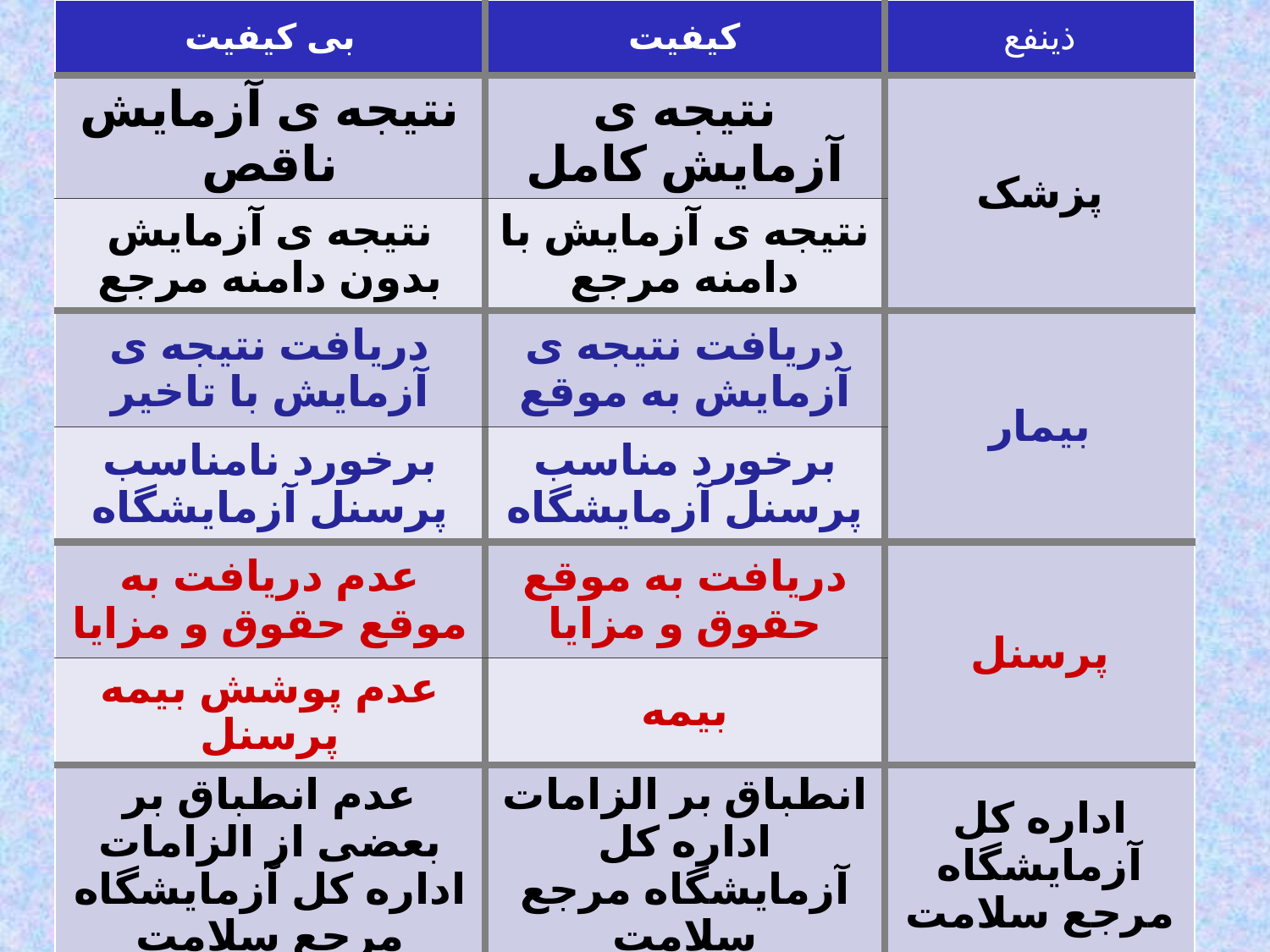

| بی کیفیت | کیفیت | ذینفع |
| --- | --- | --- |
| نتیجه ی آزمایش ناقص | نتیجه ی آزمایش کامل | پزشک |
| نتیجه ی آزمایش بدون دامنه مرجع | نتیجه ی آزمایش با دامنه مرجع |  |
| دریافت نتیجه ی آزمایش با تاخیر | دریافت نتیجه ی آزمایش به موقع | بیمار |
| برخورد نامناسب پرسنل آزمایشگاه | برخورد مناسب پرسنل آزمایشگاه |  |
| عدم دریافت به موقع حقوق و مزایا | دریافت به موقع حقوق و مزایا | پرسنل |
| عدم پوشش بیمه پرسنل | بیمه |  |
| عدم انطباق بر بعضی از الزامات اداره کل آزمایشگاه مرجع سلامت | انطباق بر الزامات اداره کل آزمایشگاه مرجع سلامت | اداره کل آزمایشگاه مرجع سلامت |
| ....................... | ....................... | ........... |
#
|  |  |
| --- | --- |
|  |  |